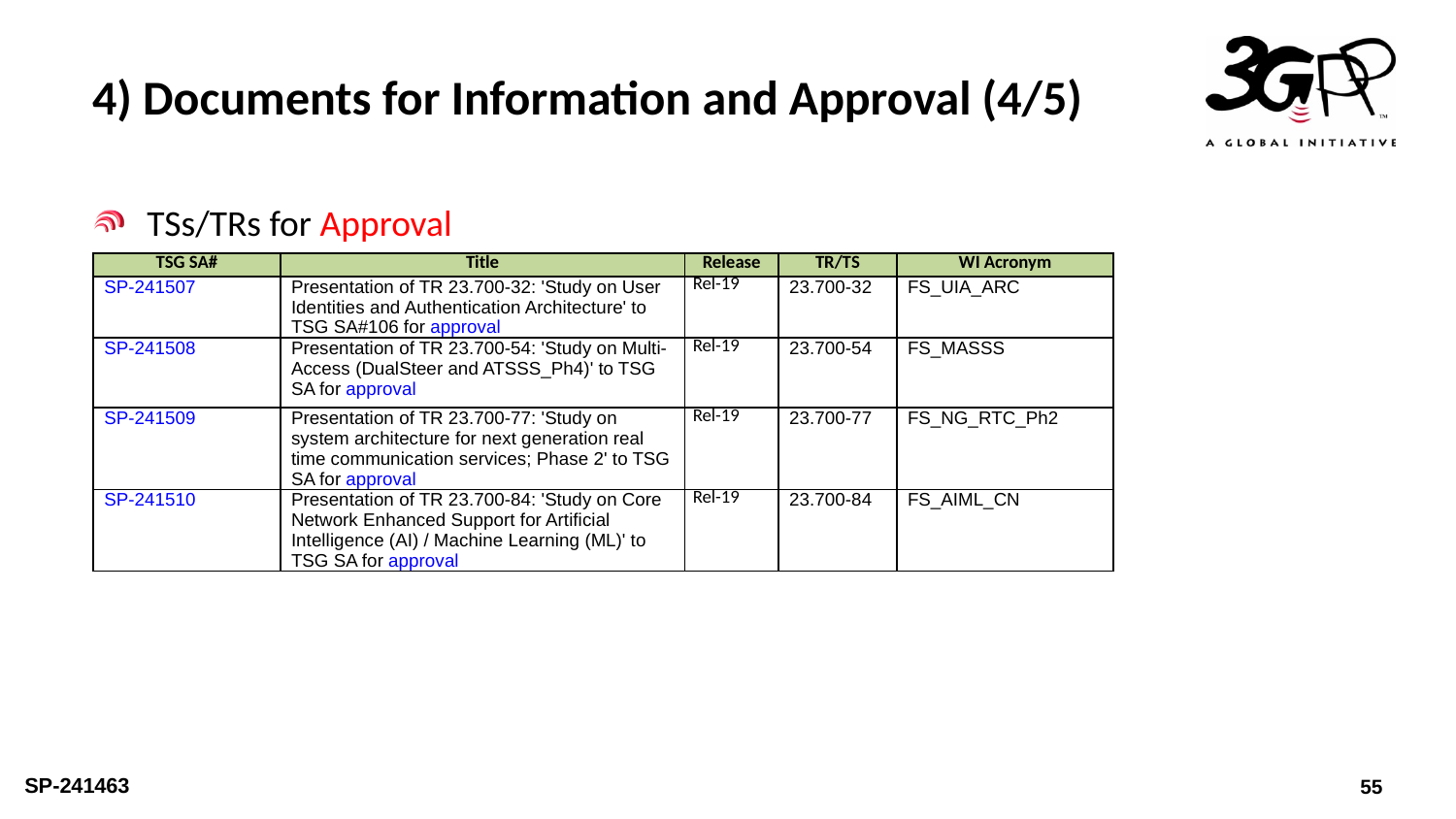

# 4) Documents for Information and Approval (4/5)
TSs/TRs for Approval

| TSG SA# | Title | Release | TR/TS | WI Acronym |
| --- | --- | --- | --- | --- |
| SP-241507 | Presentation of TR 23.700-32: 'Study on User Identities and Authentication Architecture' to TSG SA#106 for approval | Rel-19 | 23.700-32 | FS\_UIA\_ARC |
| SP-241508 | Presentation of TR 23.700-54: 'Study on Multi-Access (DualSteer and ATSSS\_Ph4)' to TSG SA for approval | Rel-19 | 23.700-54 | FS\_MASSS |
| SP-241509 | Presentation of TR 23.700-77: 'Study on system architecture for next generation real time communication services; Phase 2' to TSG SA for approval | Rel-19 | 23.700-77 | FS\_NG\_RTC\_Ph2 |
| SP-241510 | Presentation of TR 23.700-84: 'Study on Core Network Enhanced Support for Artificial Intelligence (AI) / Machine Learning (ML)' to TSG SA for approval | Rel-19 | 23.700-84 | FS\_AIML\_CN |